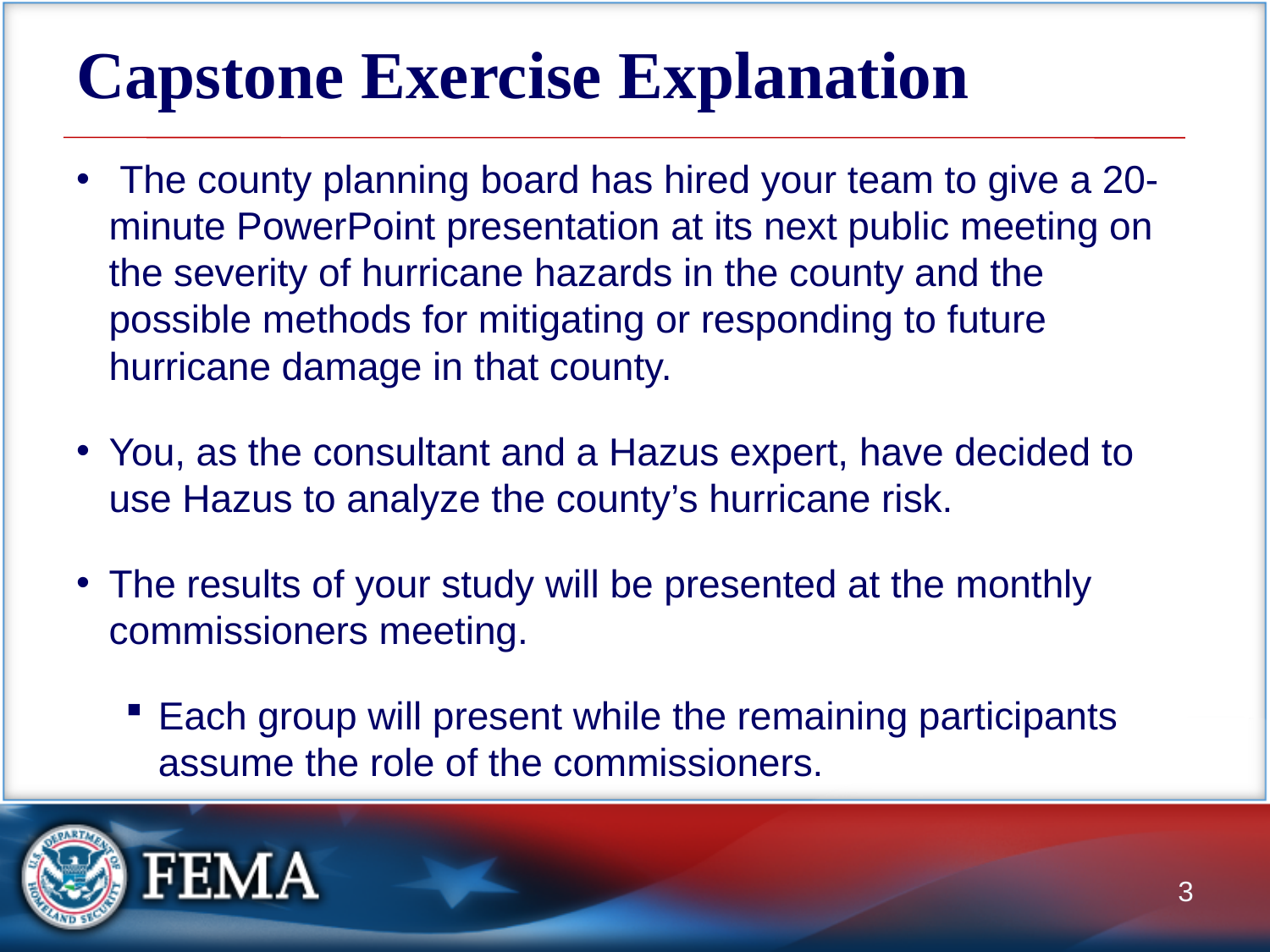

# Capstone Exercise Explanation
 The county planning board has hired your team to give a 20-minute PowerPoint presentation at its next public meeting on the severity of hurricane hazards in the county and the possible methods for mitigating or responding to future hurricane damage in that county.
You, as the consultant and a Hazus expert, have decided to use Hazus to analyze the county’s hurricane risk.
The results of your study will be presented at the monthly commissioners meeting.
Each group will present while the remaining participants assume the role of the commissioners.
3